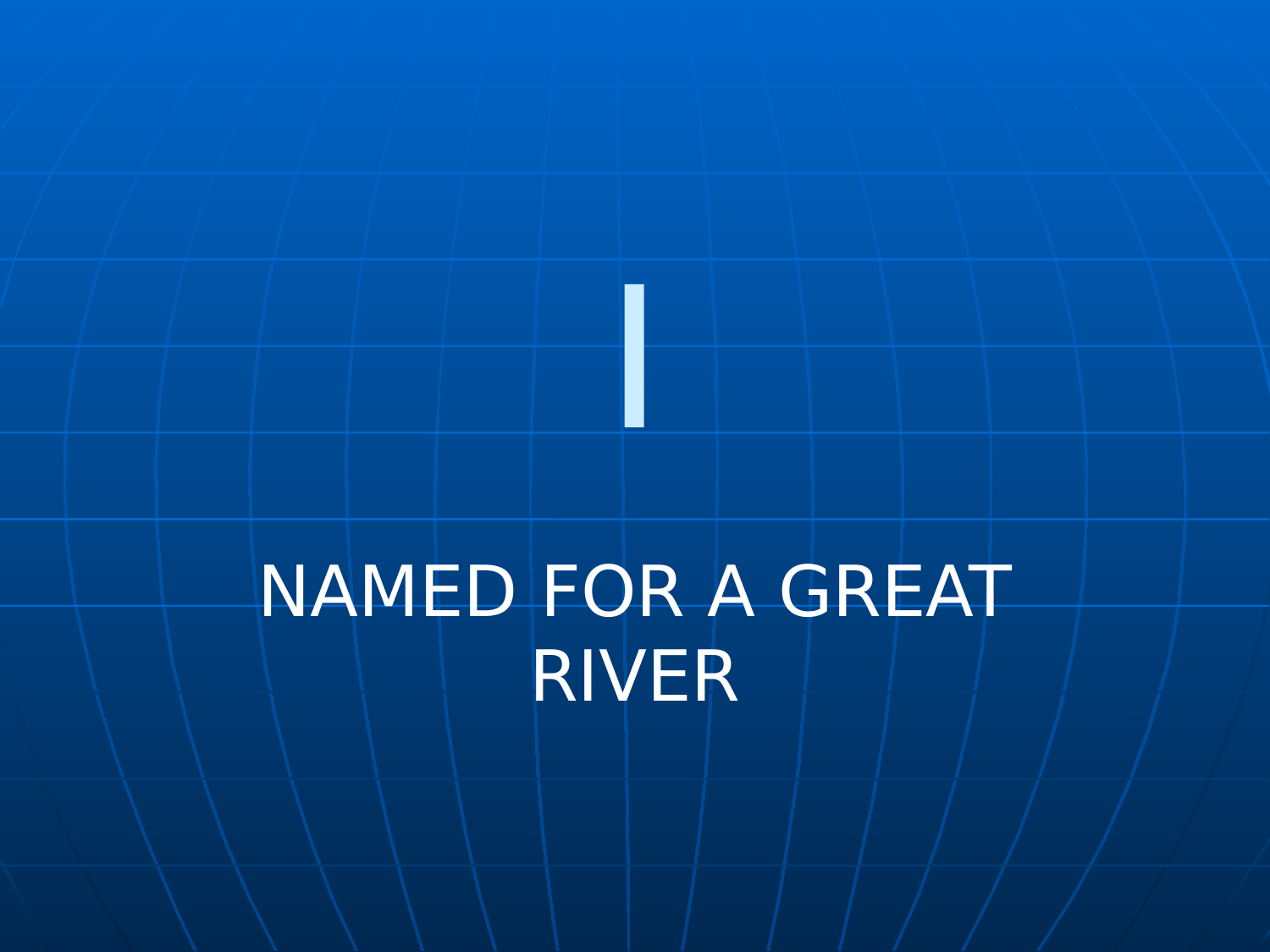

# I
NAMED FOR A GREAT RIVER